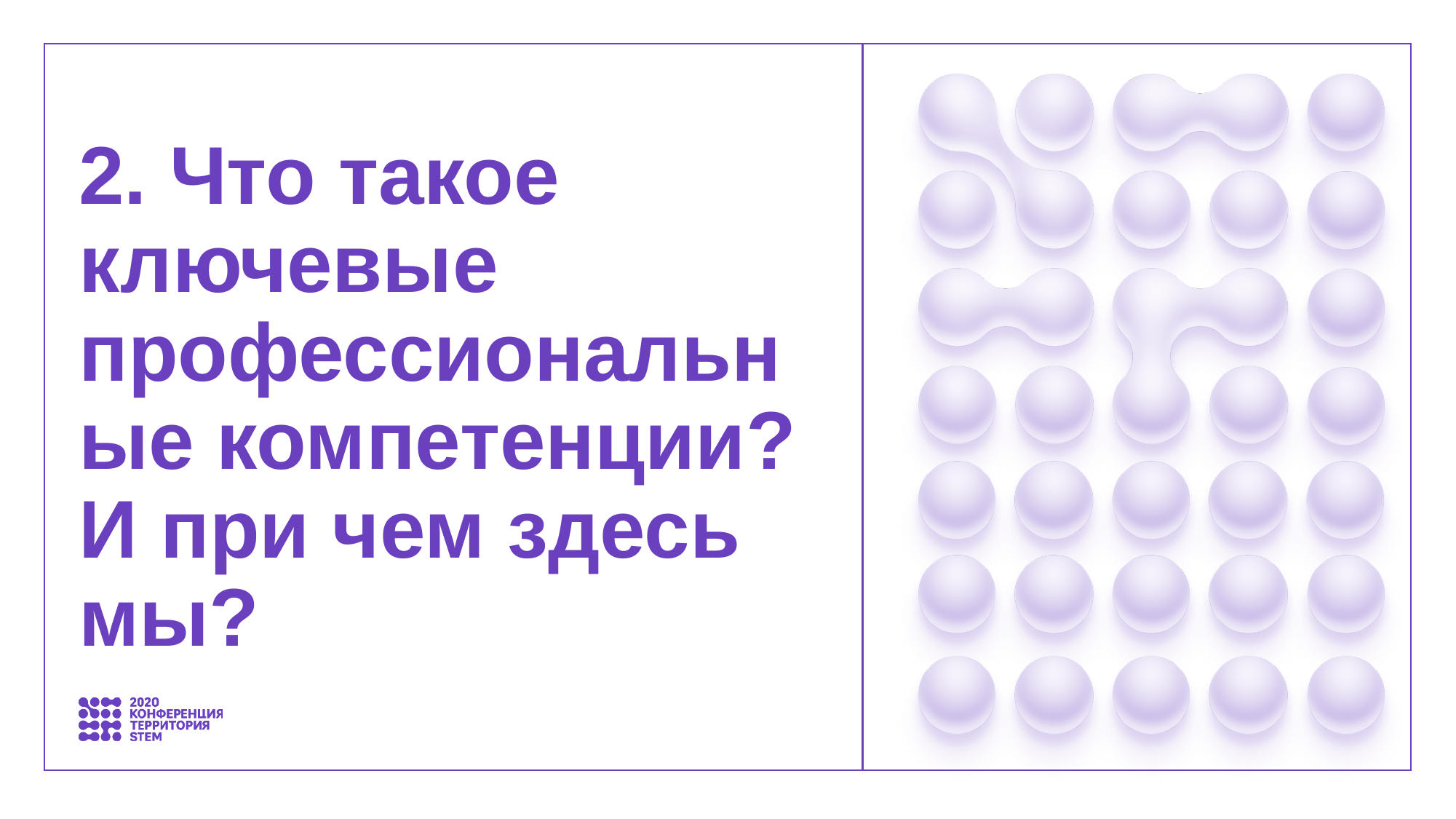

# 2. Что такое ключевые профессиональные компетенции? И при чем здесь мы?